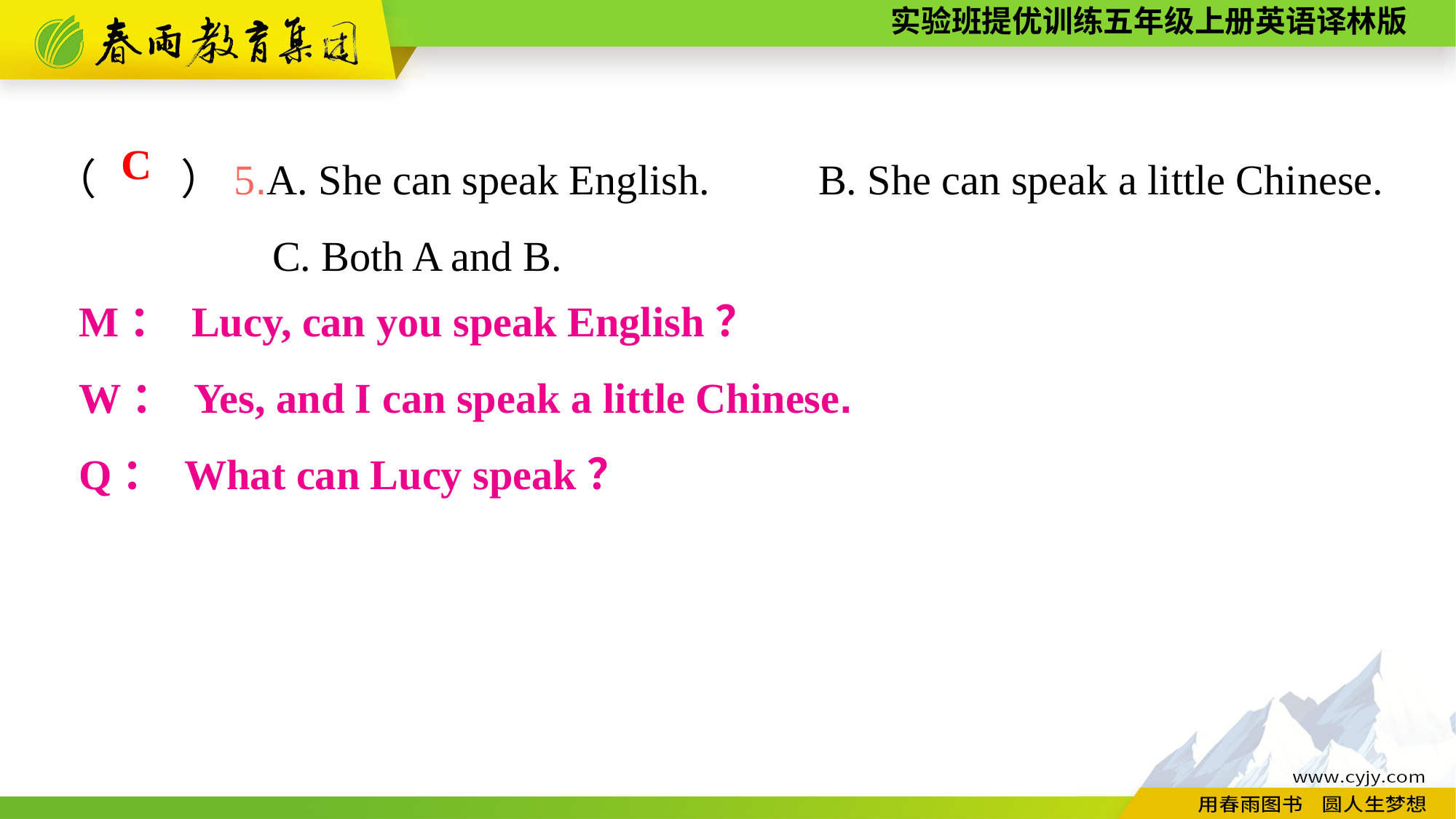

（　　）5.A. She can speak English.	B. She can speak a little Chinese.
		C. Both A and B.
C
M： Lucy, can you speak English？
W： Yes, and I can speak a little Chinese.
Q： What can Lucy speak？